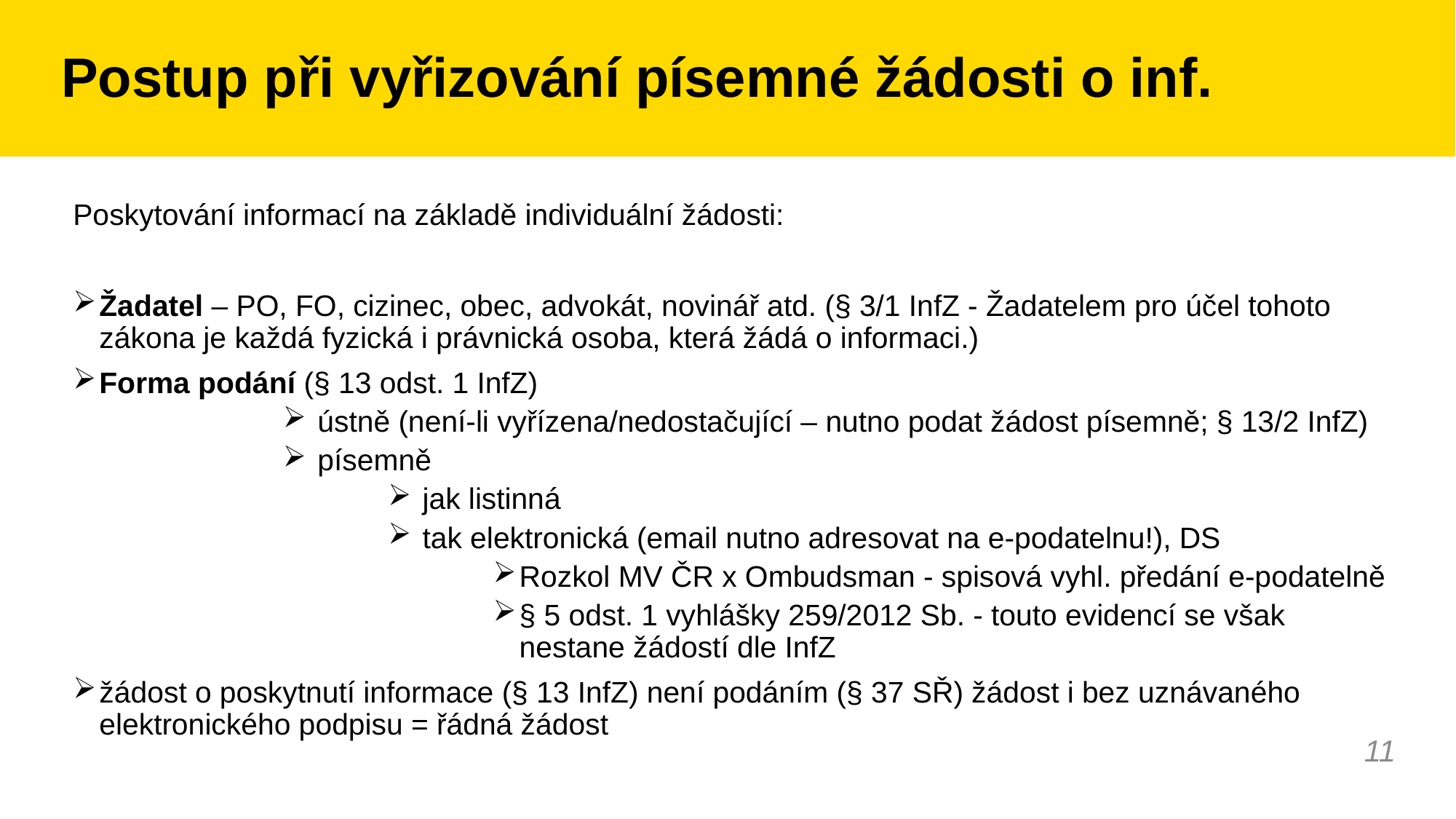

# Postup při vyřizování písemné žádosti o inf.
Poskytování informací na základě individuální žádosti:

Žadatel – PO, FO, cizinec, obec, advokát, novinář atd. (§ 3/1 InfZ - Žadatelem pro účel tohoto zákona je každá fyzická i právnická osoba, která žádá o informaci.)
Forma podání (§ 13 odst. 1 InfZ)
 ústně (není-li vyřízena/nedostačující – nutno podat žádost písemně; § 13/2 InfZ)
 písemně
 jak listinná
 tak elektronická (email nutno adresovat na e-podatelnu!), DS
Rozkol MV ČR x Ombudsman - spisová vyhl. předání e-podatelně
§ 5 odst. 1 vyhlášky 259/2012 Sb. - touto evidencí se však nestane žádostí dle InfZ
žádost o poskytnutí informace (§ 13 InfZ) není podáním (§ 37 SŘ) žádost i bez uznávaného elektronického podpisu = řádná žádost

11